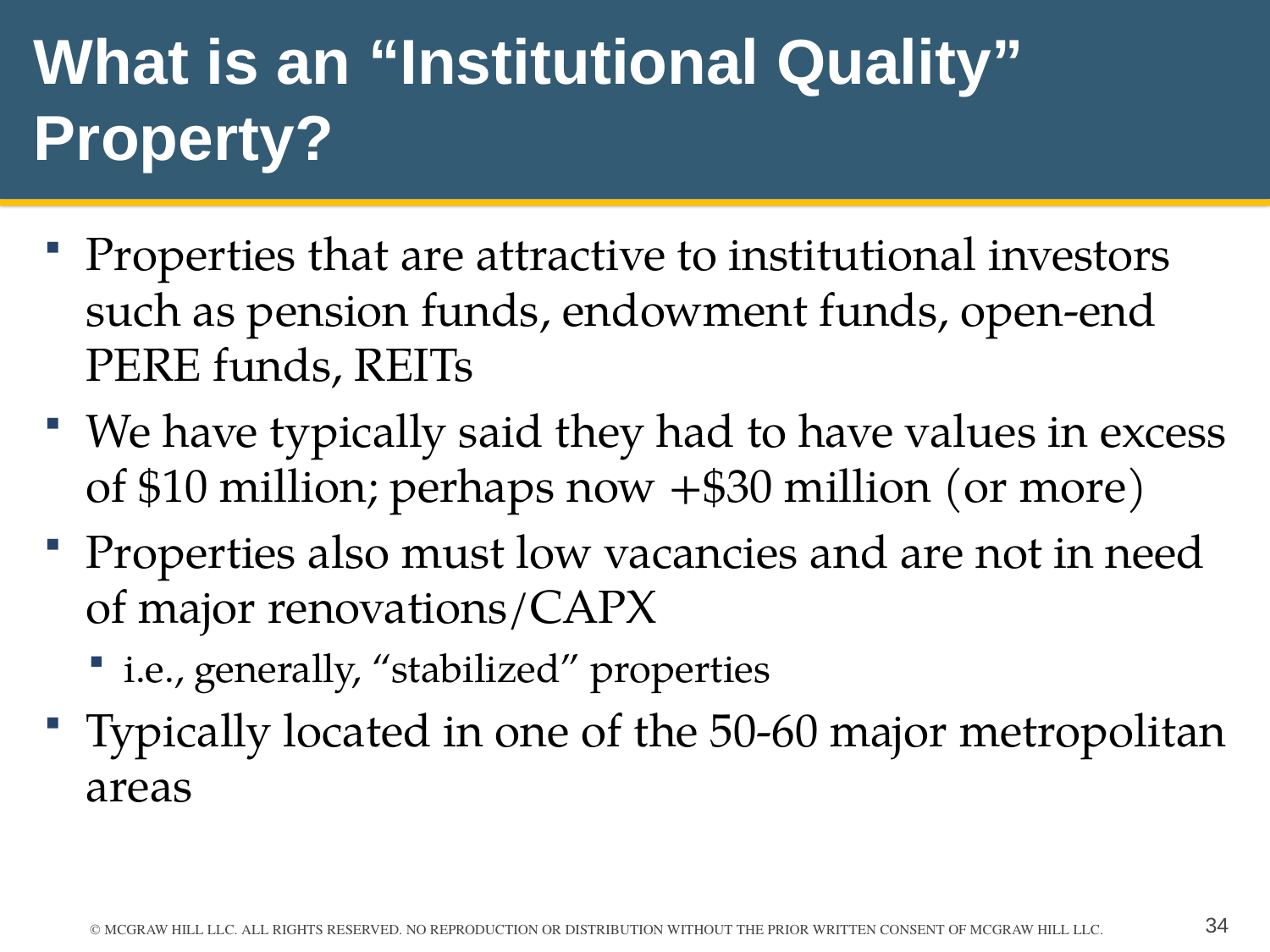

# What is an “Institutional Quality” Property?
Properties that are attractive to institutional investors such as pension funds, endowment funds, open-end PERE funds, REITs
We have typically said they had to have values in excess of $10 million; perhaps now +$30 million (or more)
Properties also must low vacancies and are not in need of major renovations/CAPX
i.e., generally, “stabilized” properties
Typically located in one of the 50-60 major metropolitan areas
© MCGRAW HILL LLC. ALL RIGHTS RESERVED. NO REPRODUCTION OR DISTRIBUTION WITHOUT THE PRIOR WRITTEN CONSENT OF MCGRAW HILL LLC.
34